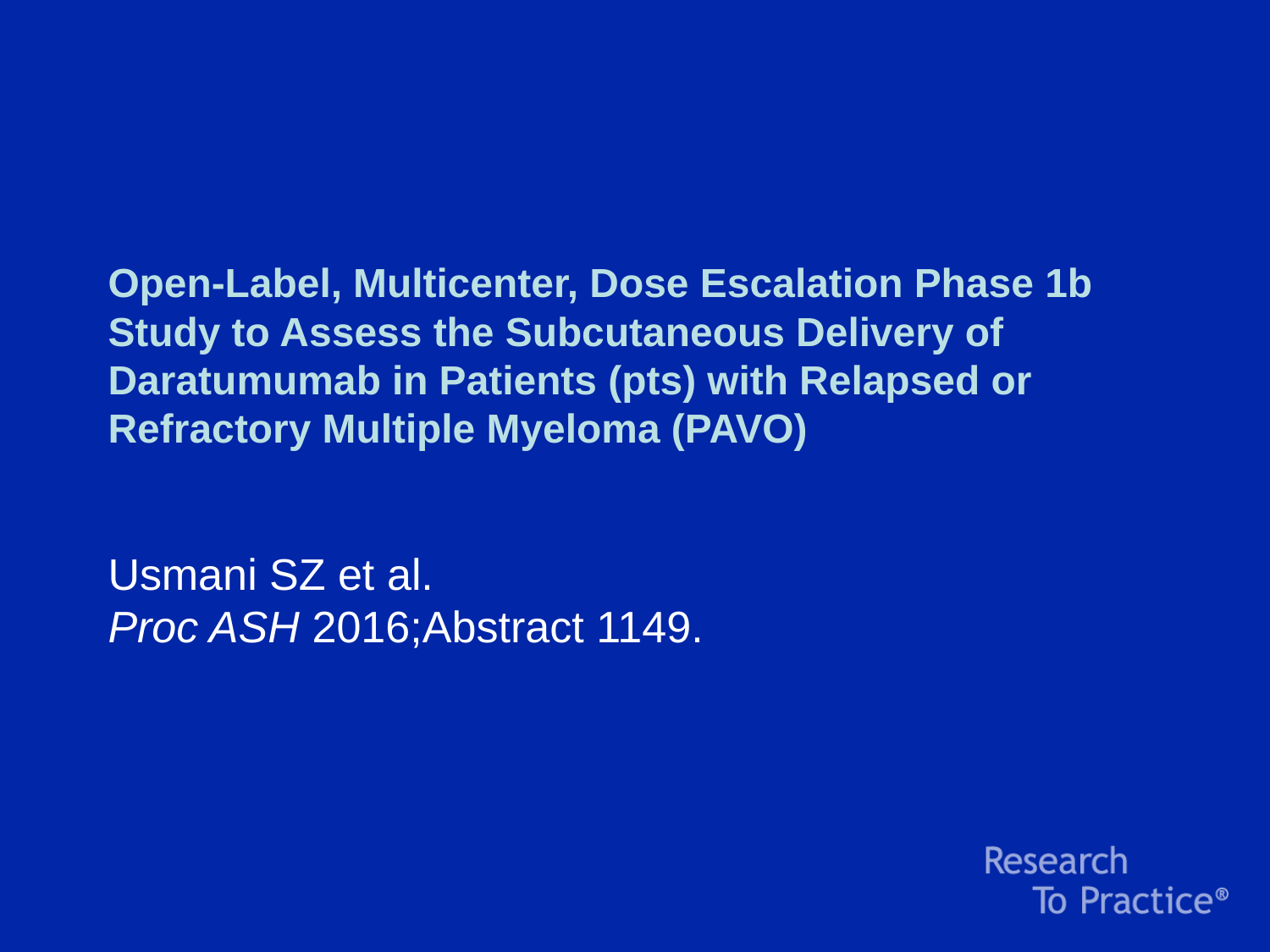

# Open-Label, Multicenter, Dose Escalation Phase 1b Study to Assess the Subcutaneous Delivery of Daratumumab in Patients (pts) with Relapsed or Refractory Multiple Myeloma (PAVO)
Usmani SZ et al.
Proc ASH 2016;Abstract 1149.